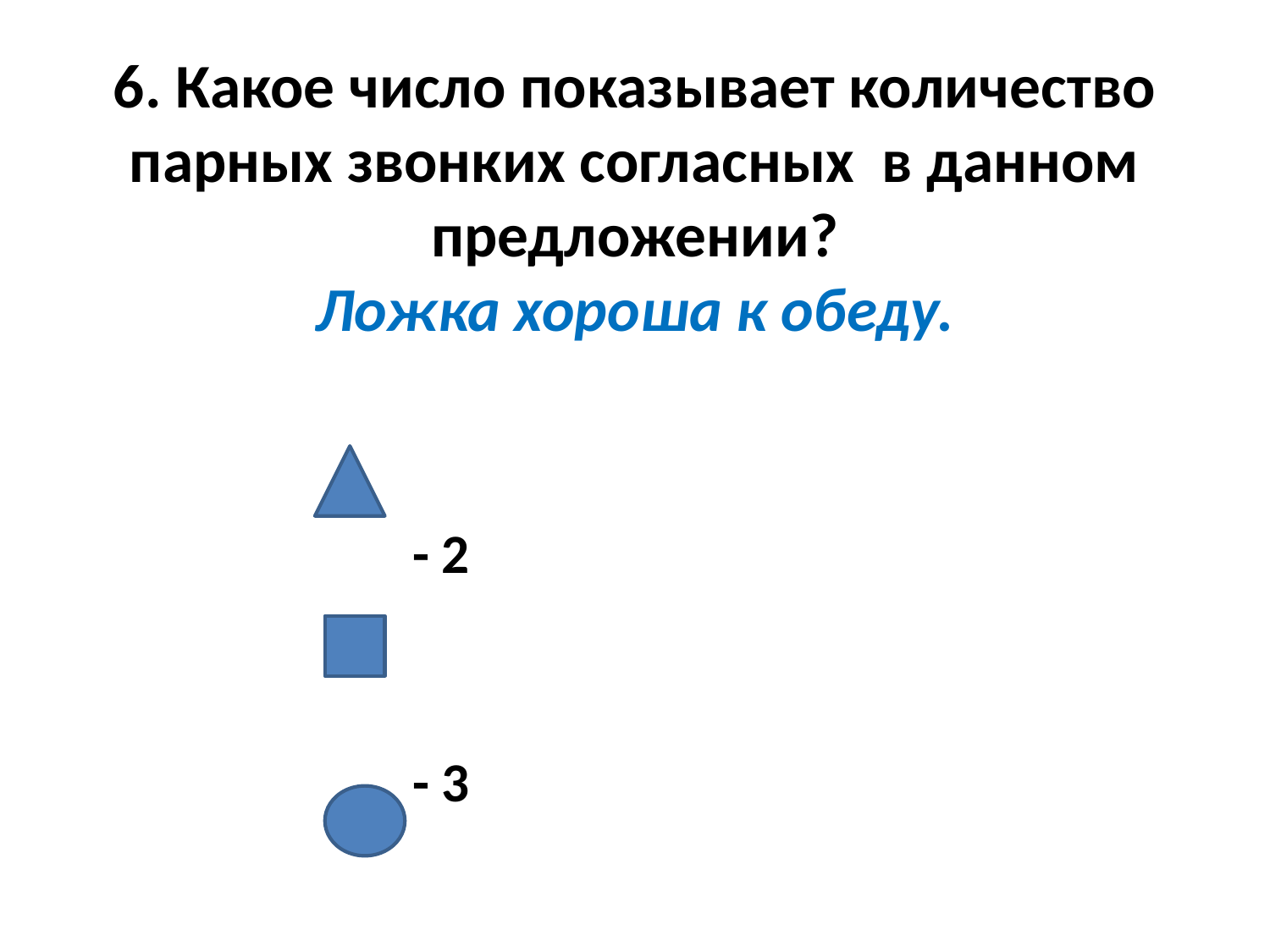

# 6. Какое число показывает количество парных звонких согласных  в данном предложении? Ложка хороша к обеду.

- 2

- 3

- 4